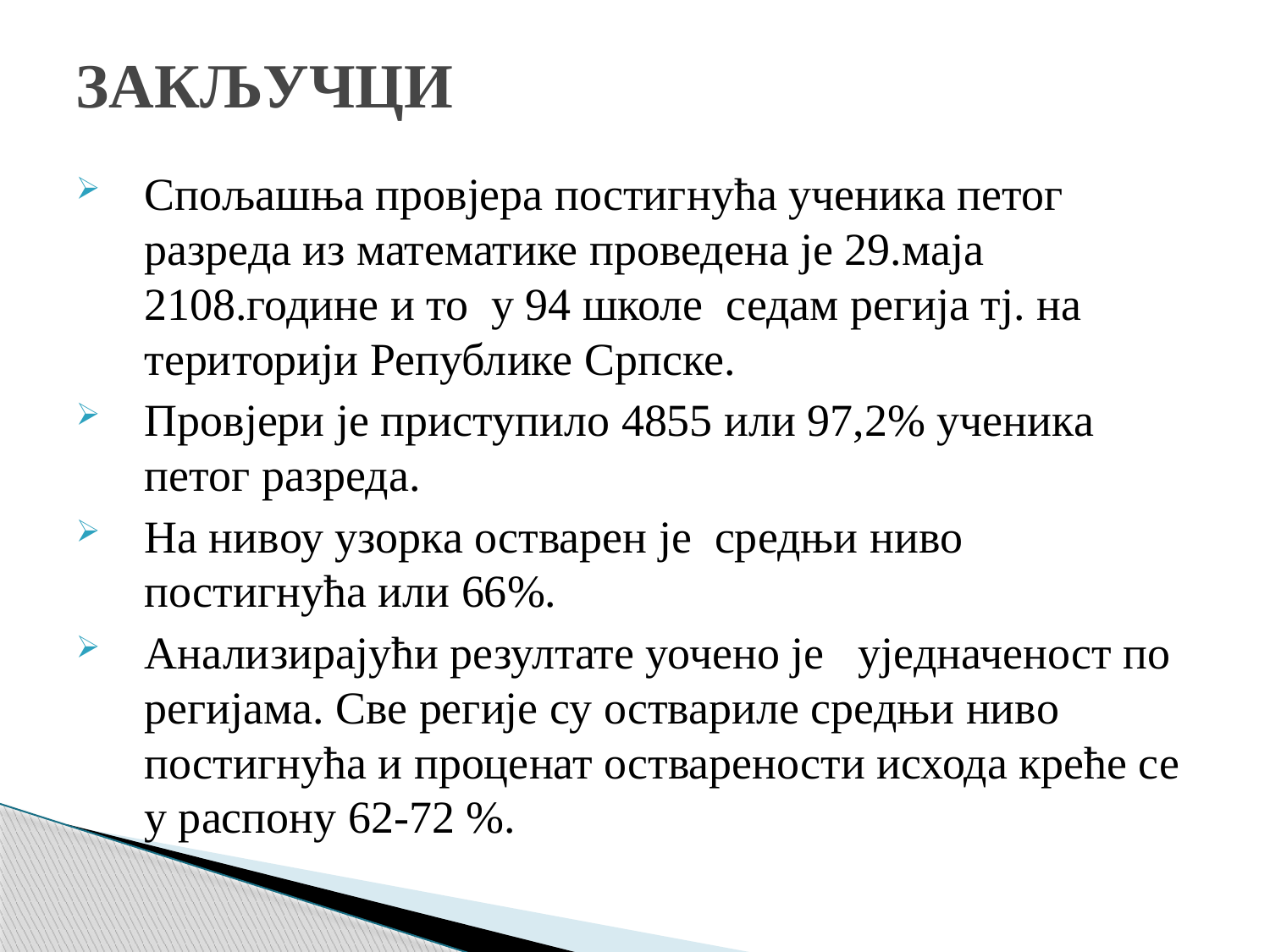

# ЗАКЉУЧЦИ
Спољашња провјера постигнућа ученика петог разреда из математике проведена је 29.маја 2108.године и то  у 94 школе  седам регија тј. на територији Републике Српске.
Провјери је приступило 4855 или 97,2% ученика петог разреда.
На нивоу узорка остварен је  средњи ниво постигнућа или 66%.
Анализирајући резултате уочено је   уједначеност по регијама. Све регије су оствариле средњи ниво постигнућа и проценат остварености исхода креће се у распону 62-72 %.